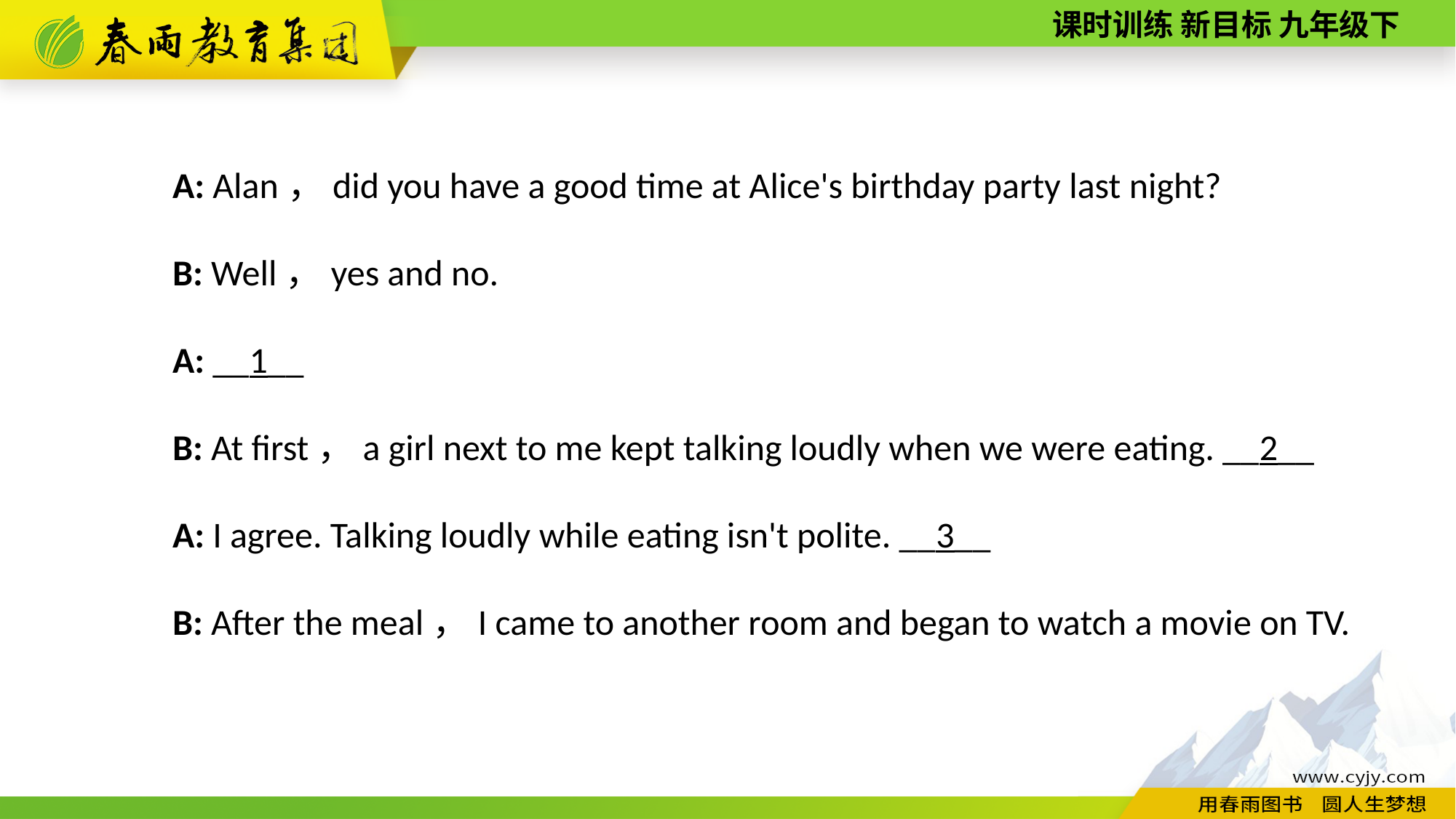

A: Alan，did you have a good time at Alice's birthday party last night?
B: Well，yes and no.
A: __1__
B: At first，a girl next to me kept talking loudly when we were eating. __2__
A: I agree. Talking loudly while eating isn't polite. __3__
B: After the meal，I came to another room and began to watch a movie on TV.